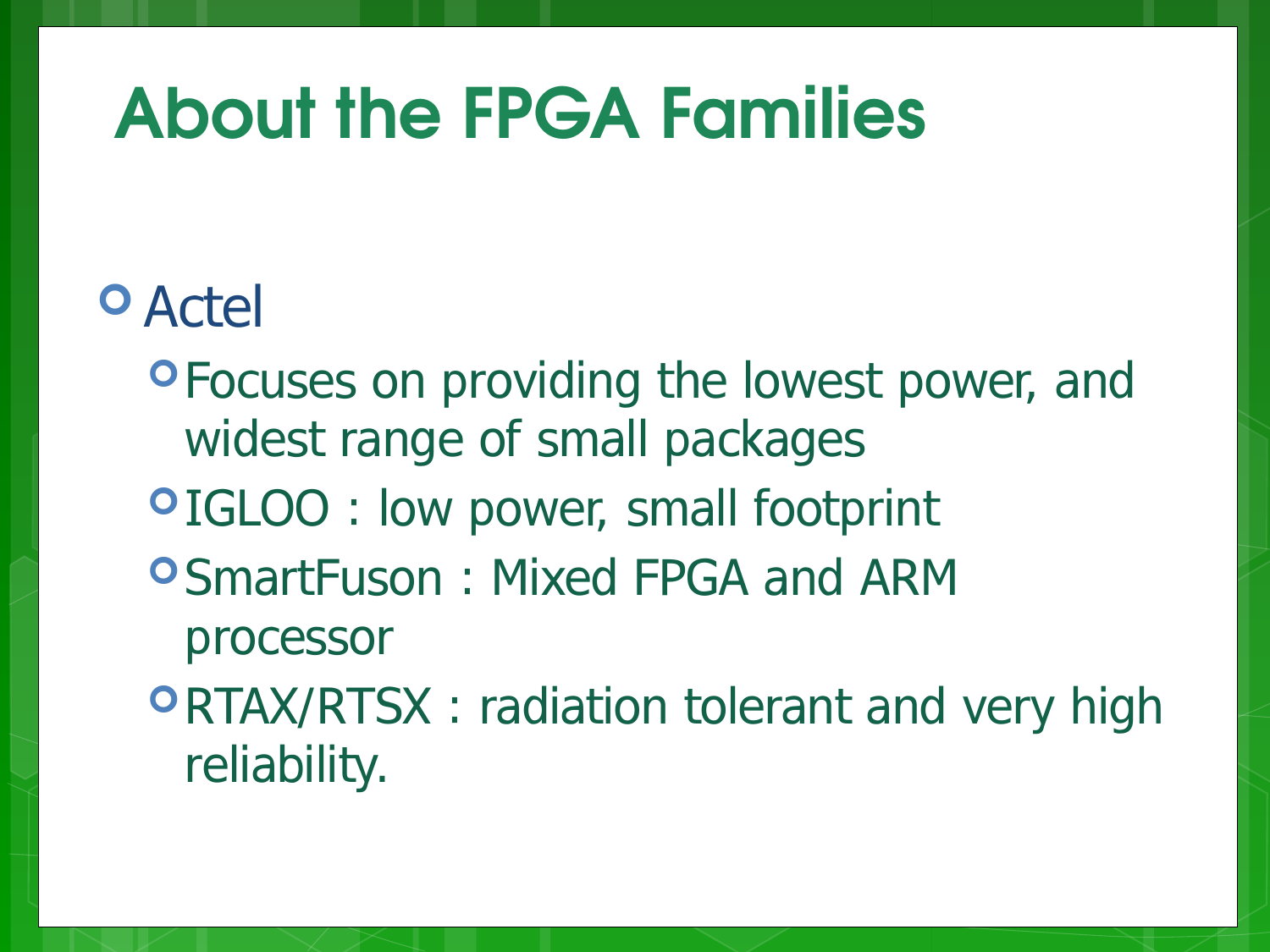

# About the FPGA Families
Actel
Focuses on providing the lowest power, and widest range of small packages
IGLOO : low power, small footprint
SmartFuson : Mixed FPGA and ARM processor
RTAX/RTSX : radiation tolerant and very high reliability.